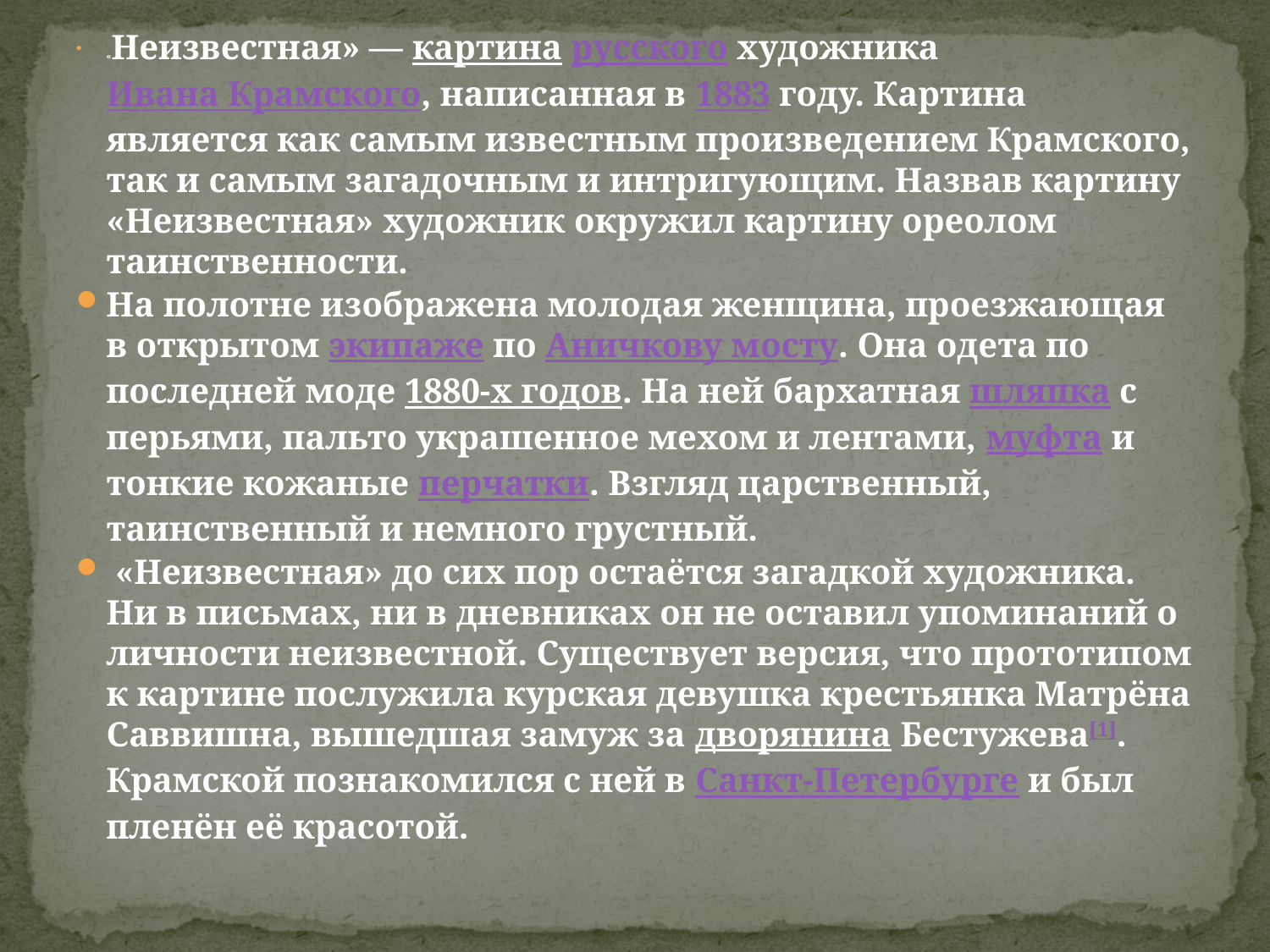

«Неизвестная» — картина русского художника Ивана Крамского, написанная в 1883 году. Картина является как самым известным произведением Крамского, так и самым загадочным и интригующим. Назвав картину «Неизвестная» художник окружил картину ореолом таинственности.
На полотне изображена молодая женщина, проезжающая в открытом экипаже по Аничкову мосту. Она одета по последней моде 1880-х годов. На ней бархатная шляпка с перьями, пальто украшенное мехом и лентами, муфта и тонкие кожаные перчатки. Взгляд царственный, таинственный и немного грустный.
 «Неизвестная» до сих пор остаётся загадкой художника. Ни в письмах, ни в дневниках он не оставил упоминаний о личности неизвестной. Существует версия, что прототипом к картине послужила курская девушка крестьянка Матрёна Саввишна, вышедшая замуж за дворянина Бестужева[1]. Крамской познакомился c ней в Санкт-Петербурге и был пленён её красотой.